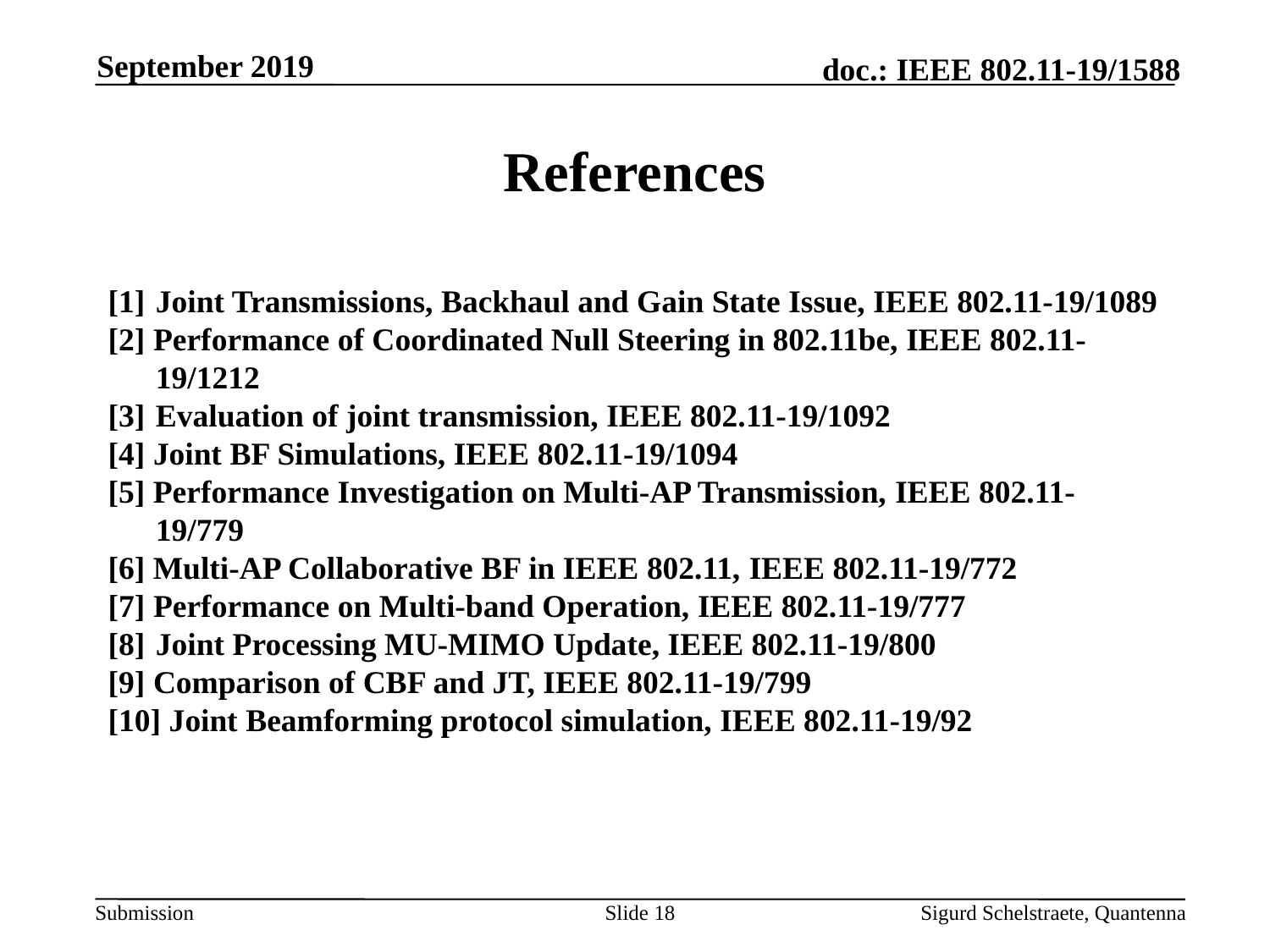

September 2019
# References
[1] 	Joint Transmissions, Backhaul and Gain State Issue, IEEE 802.11-19/1089
[2] Performance of Coordinated Null Steering in 802.11be, IEEE 802.11-19/1212
[3] 	Evaluation of joint transmission, IEEE 802.11-19/1092
[4] Joint BF Simulations, IEEE 802.11-19/1094
[5] Performance Investigation on Multi-AP Transmission, IEEE 802.11-19/779
[6] Multi-AP Collaborative BF in IEEE 802.11, IEEE 802.11-19/772
[7] Performance on Multi-band Operation, IEEE 802.11-19/777
[8] 	Joint Processing MU-MIMO Update, IEEE 802.11-19/800
[9] Comparison of CBF and JT, IEEE 802.11-19/799
[10] Joint Beamforming protocol simulation, IEEE 802.11-19/92

Slide 18
Sigurd Schelstraete, Quantenna